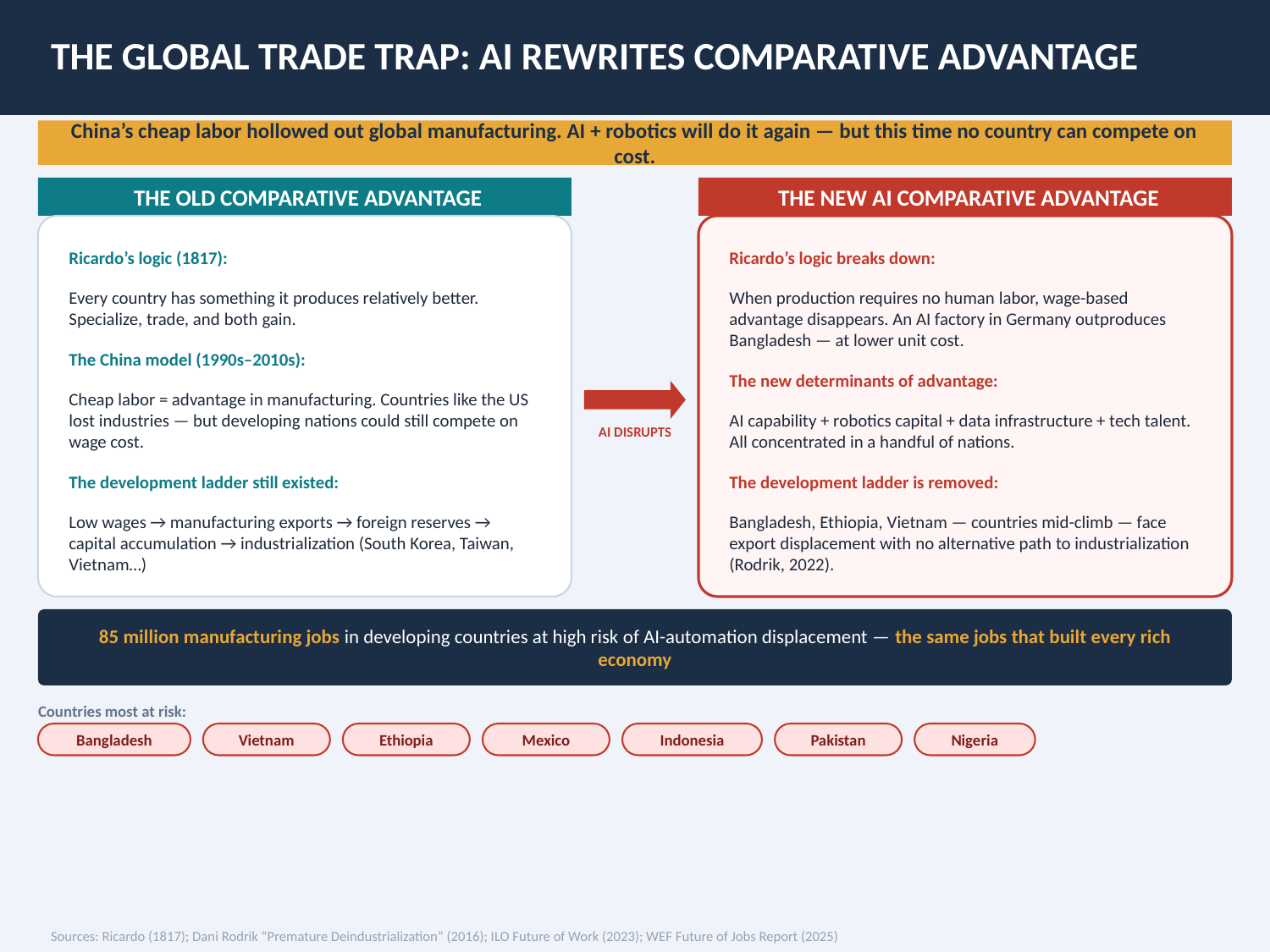

THE GLOBAL TRADE TRAP: AI REWRITES COMPARATIVE ADVANTAGE
China’s cheap labor hollowed out global manufacturing. AI + robotics will do it again — but this time no country can compete on cost.
THE OLD COMPARATIVE ADVANTAGE
THE NEW AI COMPARATIVE ADVANTAGE
Ricardo’s logic (1817):

Every country has something it produces relatively better. Specialize, trade, and both gain.

The China model (1990s–2010s):

Cheap labor = advantage in manufacturing. Countries like the US lost industries — but developing nations could still compete on wage cost.

The development ladder still existed:

Low wages → manufacturing exports → foreign reserves → capital accumulation → industrialization (South Korea, Taiwan, Vietnam…)
Ricardo’s logic breaks down:

When production requires no human labor, wage-based advantage disappears. An AI factory in Germany outproduces Bangladesh — at lower unit cost.

The new determinants of advantage:

AI capability + robotics capital + data infrastructure + tech talent. All concentrated in a handful of nations.

The development ladder is removed:

Bangladesh, Ethiopia, Vietnam — countries mid-climb — face export displacement with no alternative path to industrialization (Rodrik, 2022).

AI DISRUPTS
85 million manufacturing jobs in developing countries at high risk of AI-automation displacement — the same jobs that built every rich economy
Countries most at risk:
Bangladesh
Vietnam
Ethiopia
Mexico
Indonesia
Pakistan
Nigeria
Sources: Ricardo (1817); Dani Rodrik “Premature Deindustrialization” (2016); ILO Future of Work (2023); WEF Future of Jobs Report (2025)